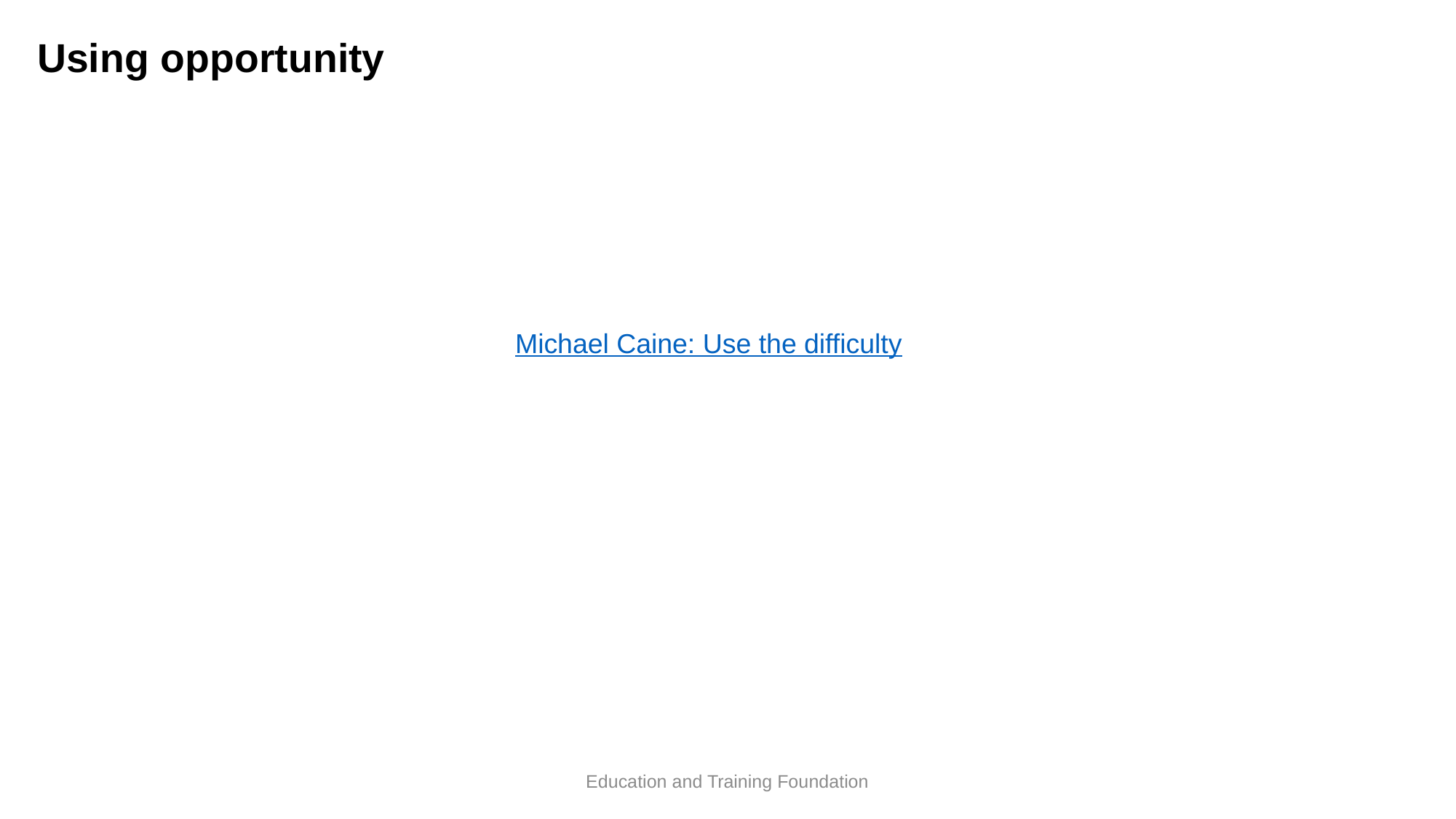

# Using opportunity

Michael Caine: Use the difficulty
Education and Training Foundation